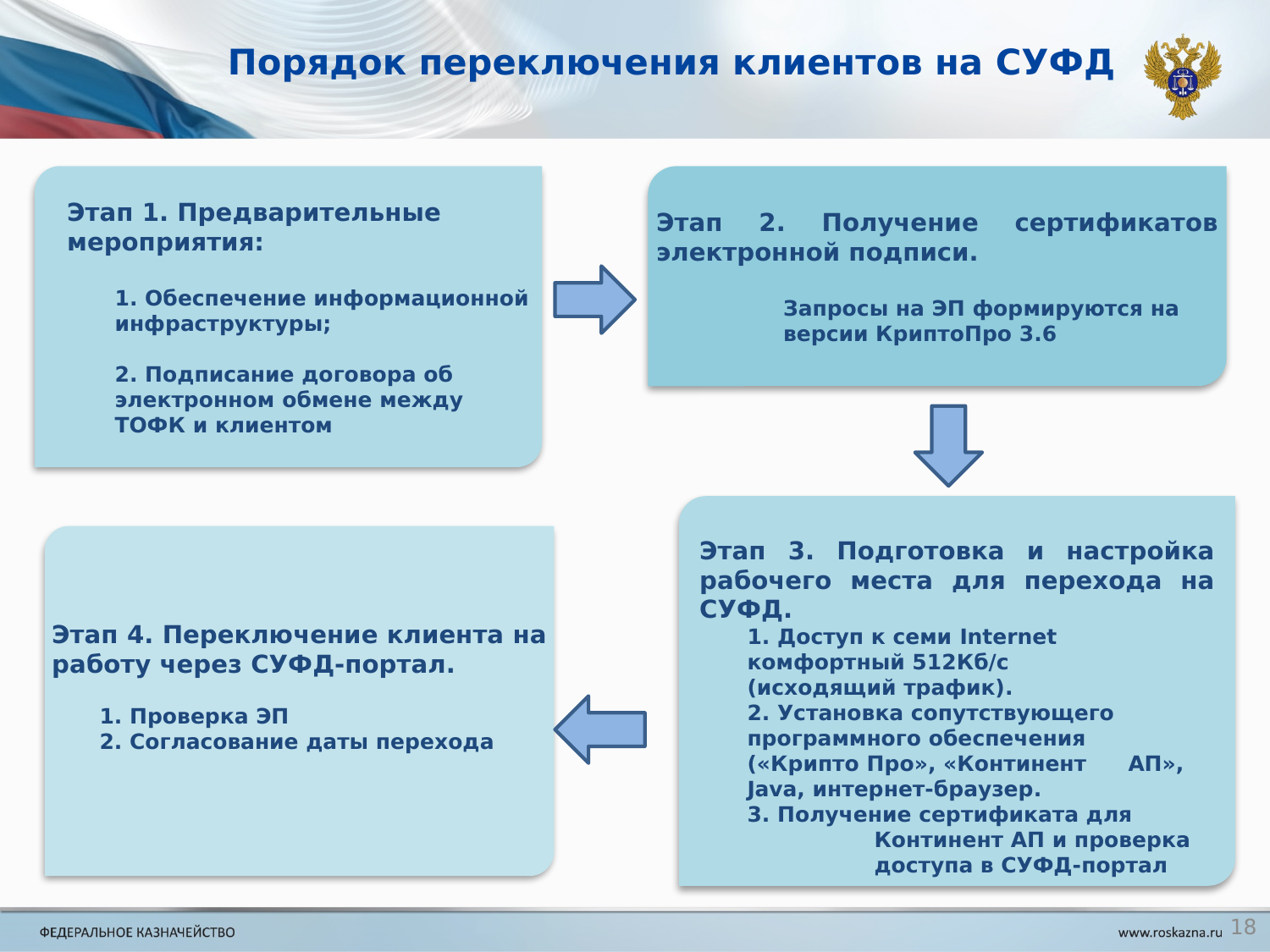

# Порядок переключения клиентов на СУФД

Этап 1. Предварительные мероприятия:

	1. Обеспечение информационной
	инфраструктуры;

	2. Подписание договора об электронном обмене между ТОФК и клиентом

Этап 2. Получение сертификатов электронной подписи.

	Запросы на ЭП формируются на 	версии КриптоПро 3.6

Этап 3. Подготовка и настройка рабочего места для перехода на СУФД.
	1. Доступ к семи Internet 	комфортный 512Кб/с 	(исходящий трафик).
	2. Установка сопутствующего 	программного обеспечения 	(«Крипто Про», «Континент 	АП», Java, интернет-браузер.
	3. Получение сертификата для 	Континент АП и проверка 	доступа в СУФД-портал

Этап 4. Переключение клиента на работу через СУФД-портал.

	1. Проверка ЭП
	2. Согласование даты перехода

18